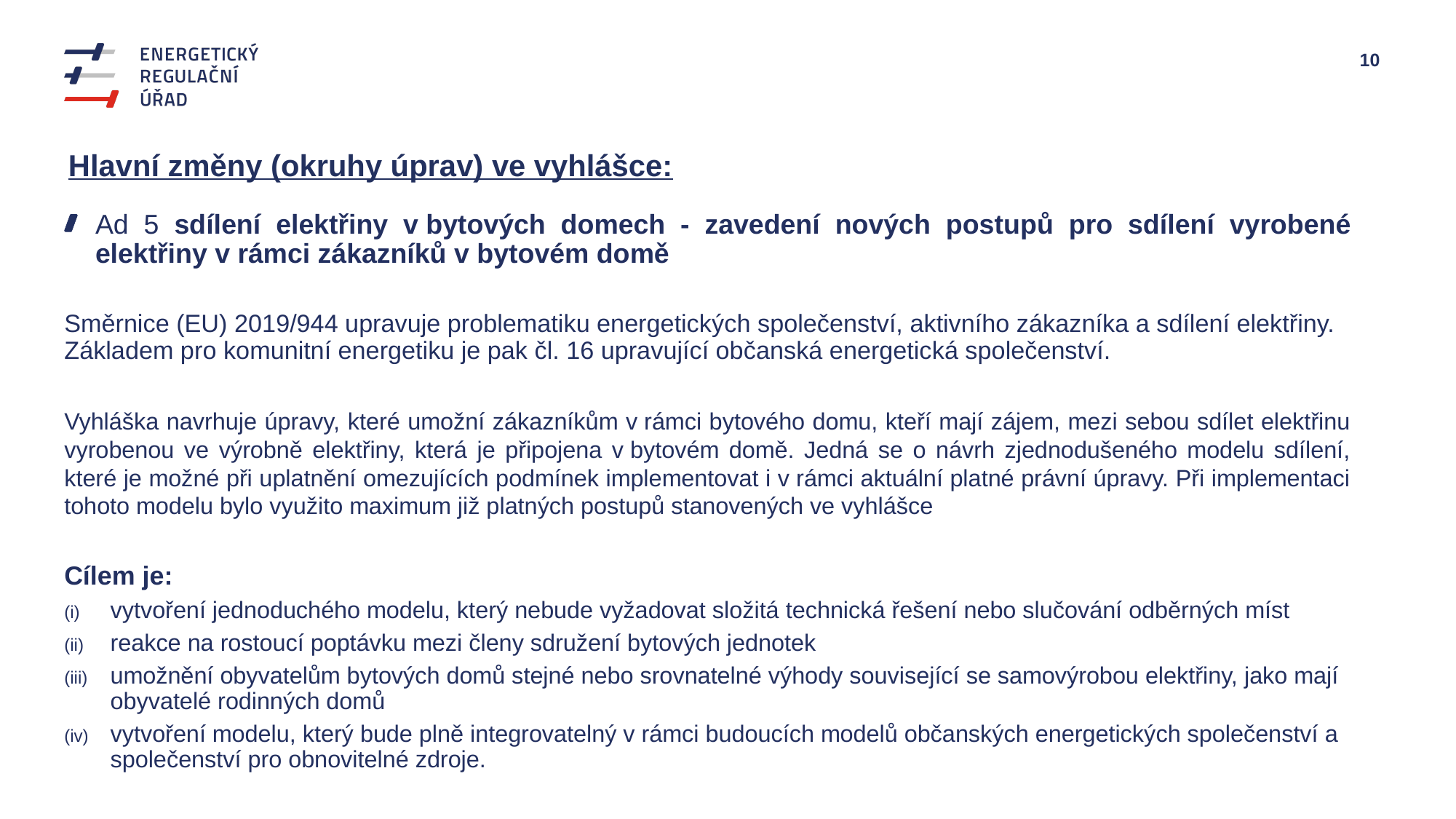

Hlavní změny (okruhy úprav) ve vyhlášce:
Ad 5 sdílení elektřiny v bytových domech - zavedení nových postupů pro sdílení vyrobené elektřiny v rámci zákazníků v bytovém domě

Směrnice (EU) 2019/944 upravuje problematiku energetických společenství, aktivního zákazníka a sdílení elektřiny. Základem pro komunitní energetiku je pak čl. 16 upravující občanská energetická společenství.

Vyhláška navrhuje úpravy, které umožní zákazníkům v rámci bytového domu, kteří mají zájem, mezi sebou sdílet elektřinu vyrobenou ve výrobně elektřiny, která je připojena v bytovém domě. Jedná se o návrh zjednodušeného modelu sdílení, které je možné při uplatnění omezujících podmínek implementovat i v rámci aktuální platné právní úpravy. Při implementaci tohoto modelu bylo využito maximum již platných postupů stanovených ve vyhlášce

Cílem je:
vytvoření jednoduchého modelu, který nebude vyžadovat složitá technická řešení nebo slučování odběrných míst
reakce na rostoucí poptávku mezi členy sdružení bytových jednotek
umožnění obyvatelům bytových domů stejné nebo srovnatelné výhody související se samovýrobou elektřiny, jako mají obyvatelé rodinných domů
vytvoření modelu, který bude plně integrovatelný v rámci budoucích modelů občanských energetických společenství a společenství pro obnovitelné zdroje.